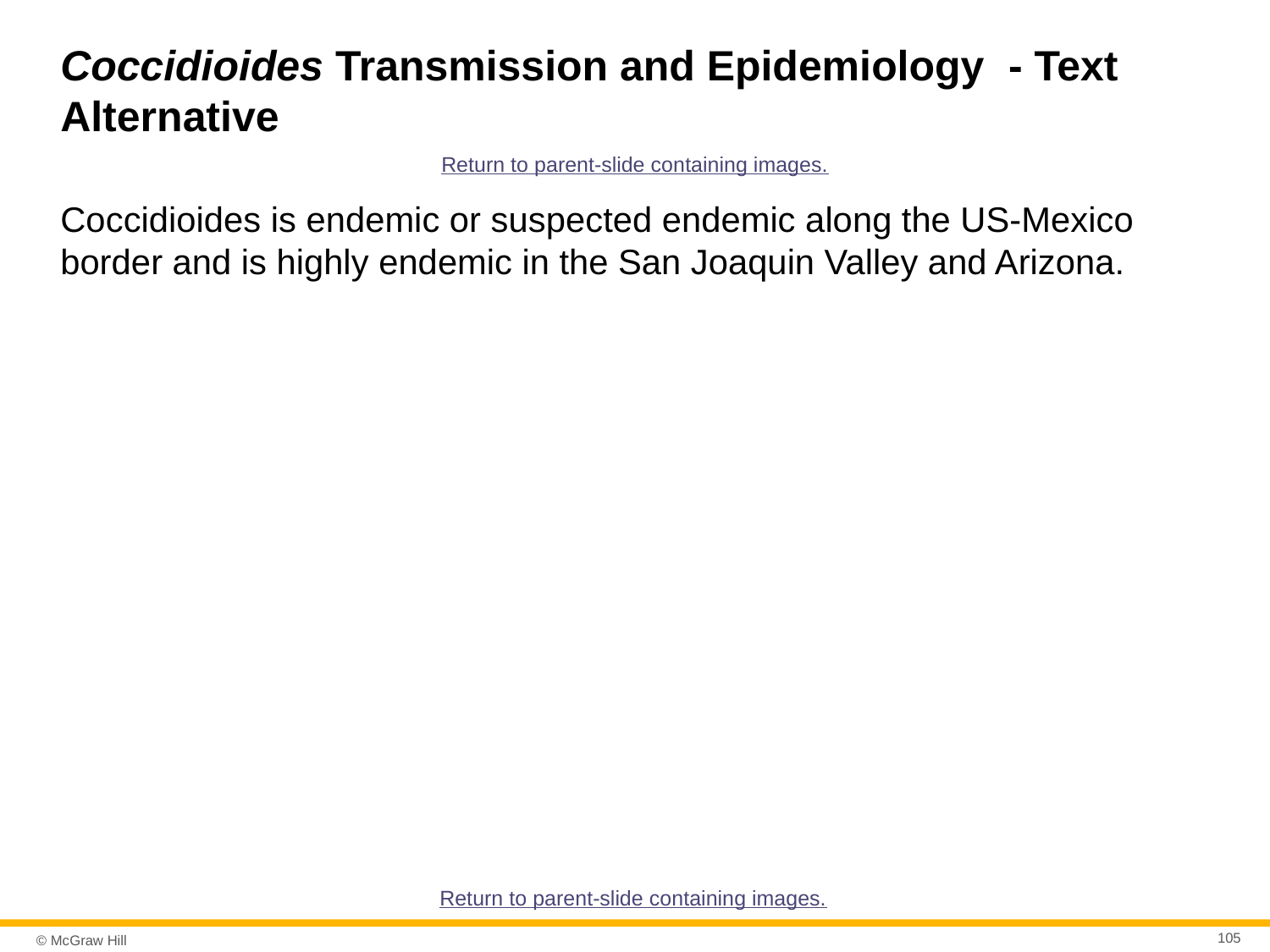

# Coccidioides Transmission and Epidemiology  - Text Alternative
Return to parent-slide containing images.
Coccidioides is endemic or suspected endemic along the US-Mexico border and is highly endemic in the San Joaquin Valley and Arizona.
Return to parent-slide containing images.